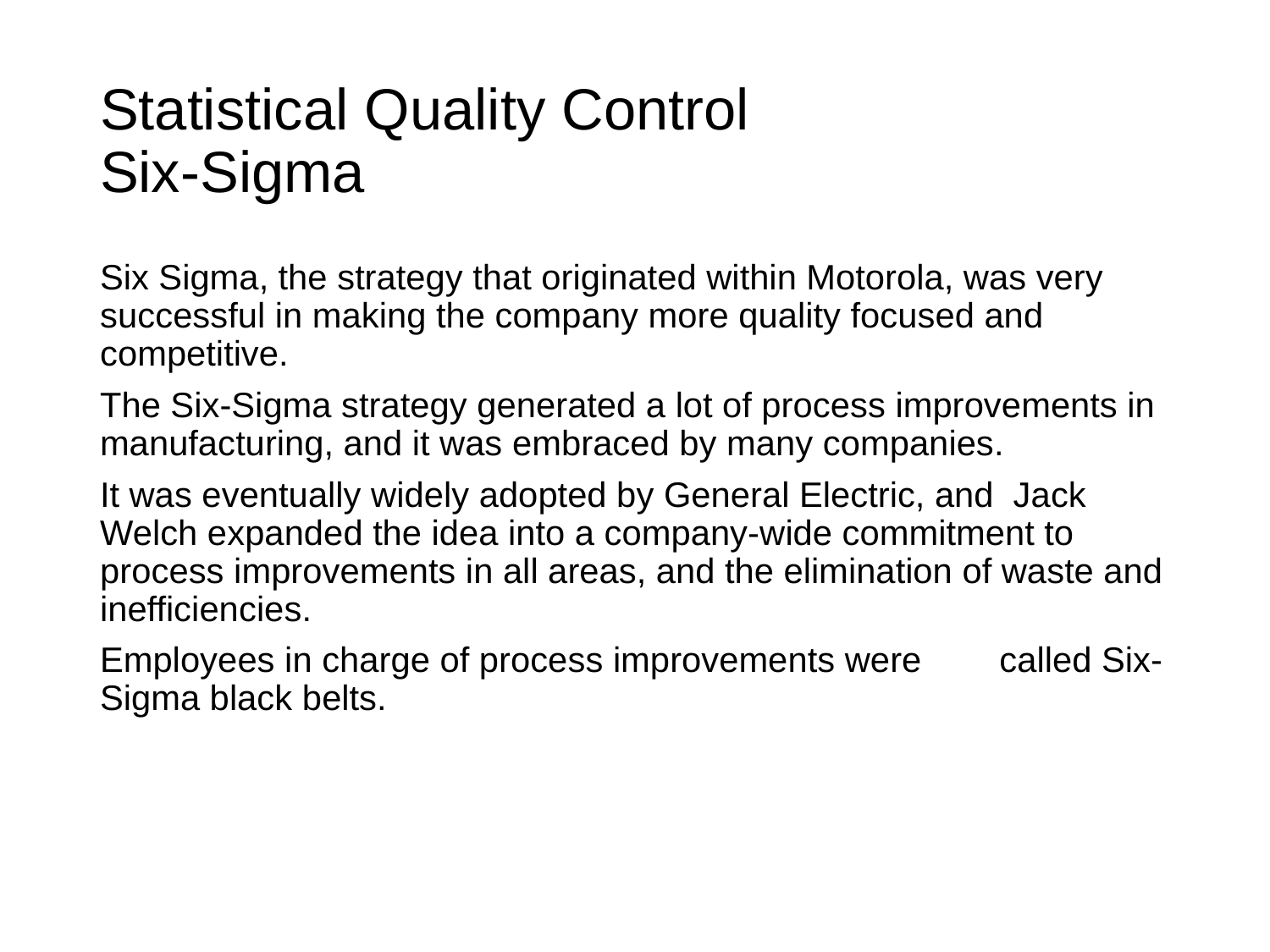

# Statistical Quality Control Six-Sigma
Six Sigma, the strategy that originated within Motorola, was very successful in making the company more quality focused and competitive.
The Six-Sigma strategy generated a lot of process improvements in manufacturing, and it was embraced by many companies.
It was eventually widely adopted by General Electric, and  Jack Welch expanded the idea into a company-wide commitment to process improvements in all areas, and the elimination of waste and inefficiencies.
Employees in charge of process improvements were        called Six-Sigma black belts.